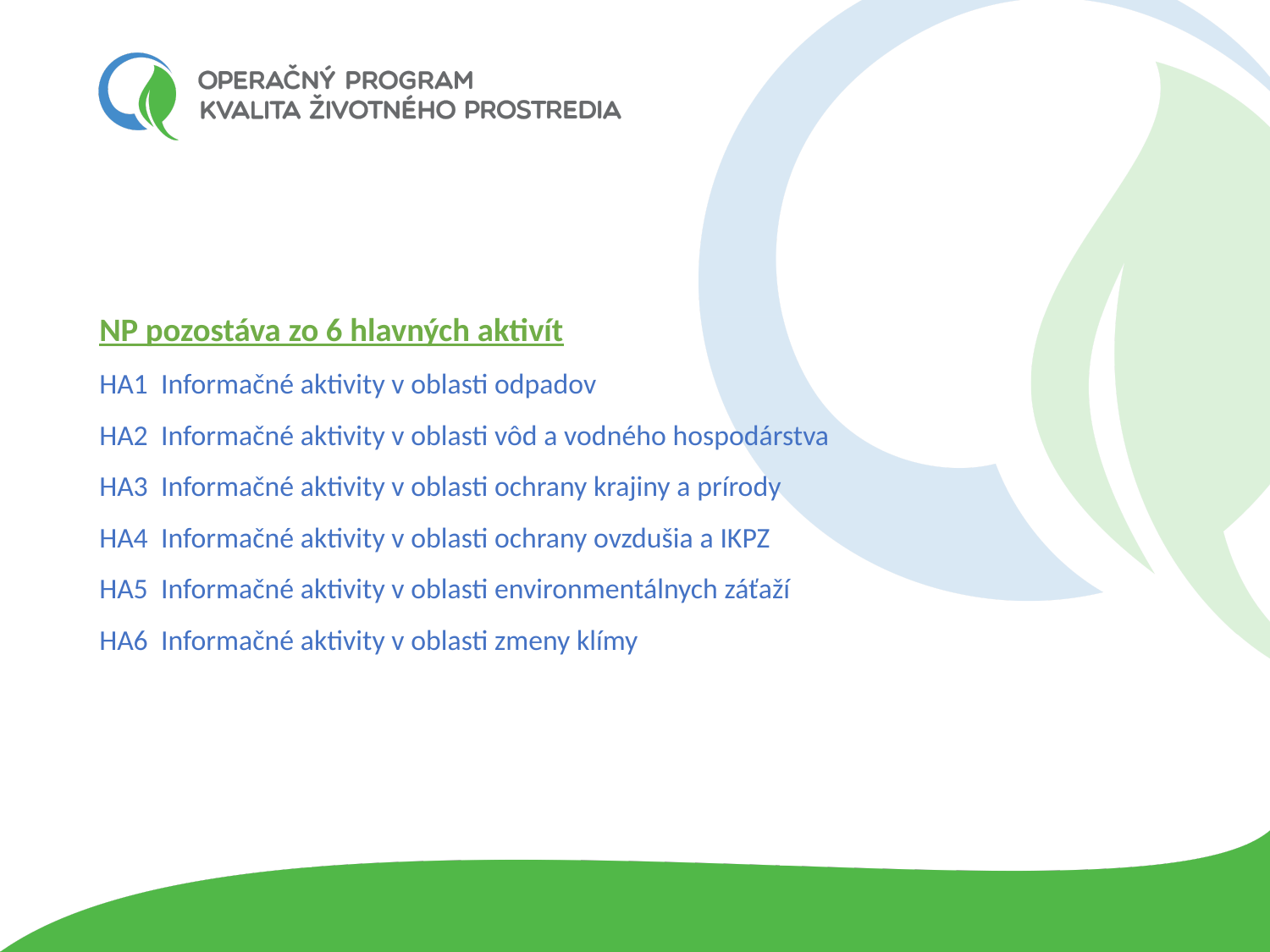

# NP pozostáva zo 6 hlavných aktivít HA1  Informačné aktivity v oblasti odpadov HA2  Informačné aktivity v oblasti vôd a vodného hospodárstva HA3  Informačné aktivity v oblasti ochrany krajiny a prírody HA4  Informačné aktivity v oblasti ochrany ovzdušia a IKPZ HA5  Informačné aktivity v oblasti environmentálnych záťaží HA6  Informačné aktivity v oblasti zmeny klímy